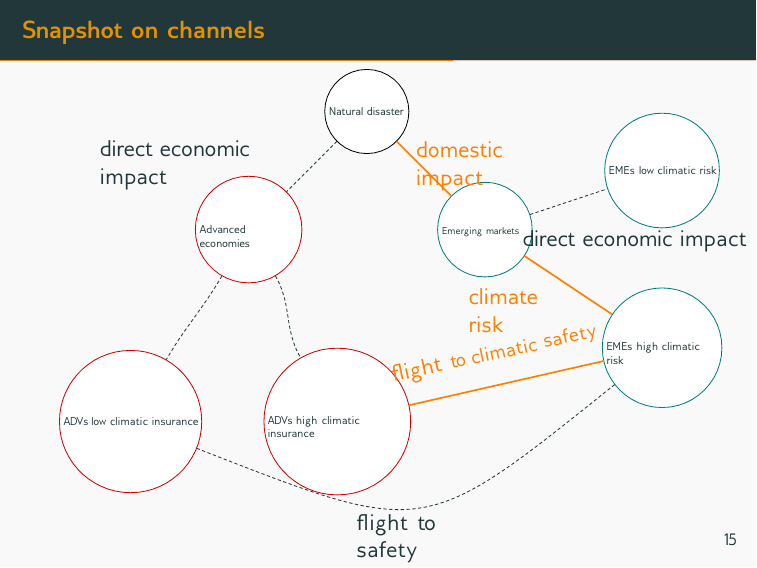

# Snapshot on channels

Natural disaster

direct economic impact
domestic impact

EMEs low climatic risk

Advanced economies
Emerging markets direct economic impact

climate risk

EMEs high climatic risk
flight to climatic safety

ADVs high climatic insurance
ADVs low climatic insurance
flight to safety
15